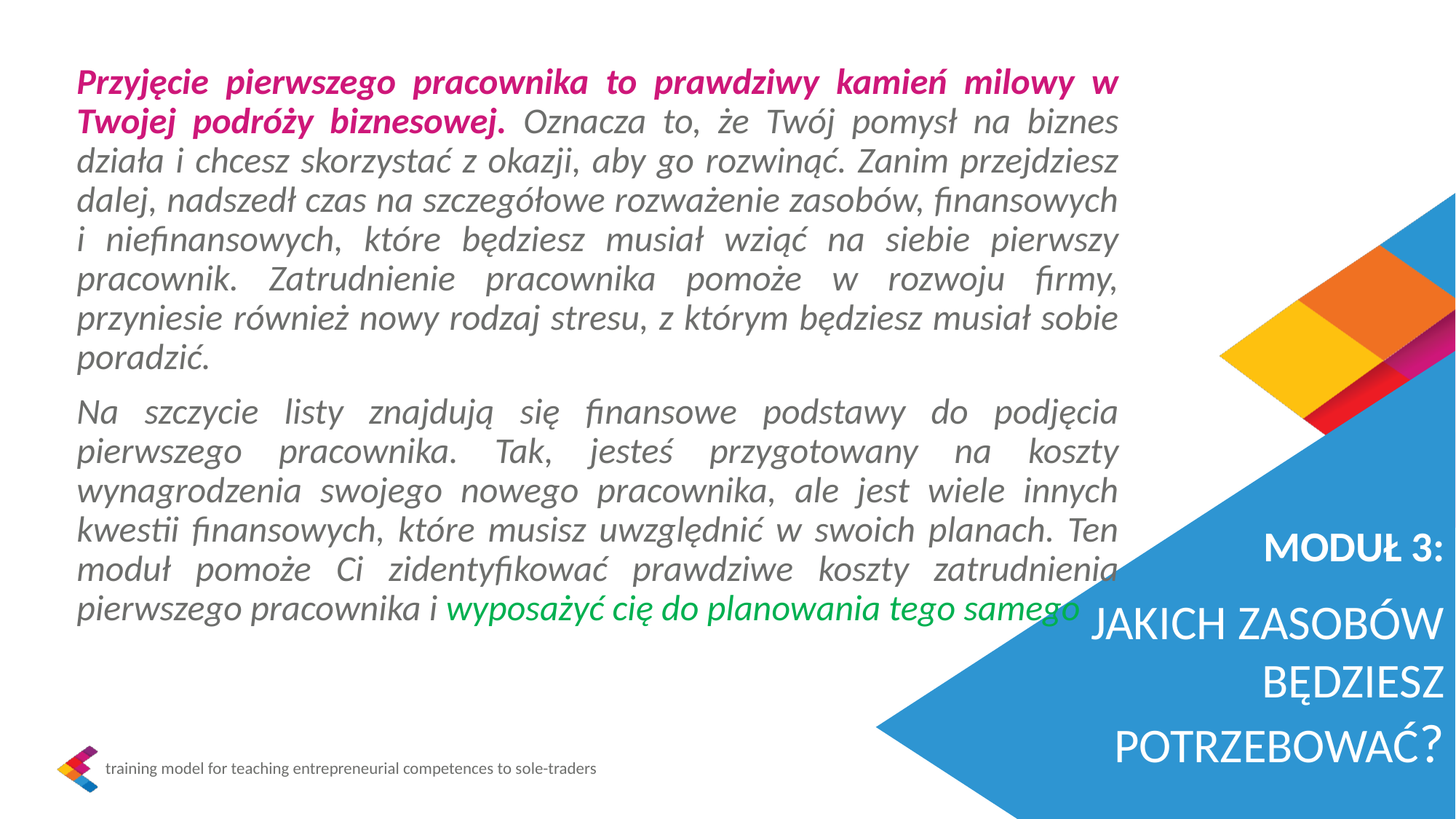

Przyjęcie pierwszego pracownika to prawdziwy kamień milowy w Twojej podróży biznesowej. Oznacza to, że Twój pomysł na biznes działa i chcesz skorzystać z okazji, aby go rozwinąć. Zanim przejdziesz dalej, nadszedł czas na szczegółowe rozważenie zasobów, finansowych i niefinansowych, które będziesz musiał wziąć na siebie pierwszy pracownik. Zatrudnienie pracownika pomoże w rozwoju firmy, przyniesie również nowy rodzaj stresu, z którym będziesz musiał sobie poradzić.
Na szczycie listy znajdują się finansowe podstawy do podjęcia pierwszego pracownika. Tak, jesteś przygotowany na koszty wynagrodzenia swojego nowego pracownika, ale jest wiele innych kwestii finansowych, które musisz uwzględnić w swoich planach. Ten moduł pomoże Ci zidentyfikować prawdziwe koszty zatrudnienia pierwszego pracownika i wyposażyć cię do planowania tego samego
MODUŁ 3:

JAKICH ZASOBÓW BĘDZIESZ POTRZEBOWAĆ?